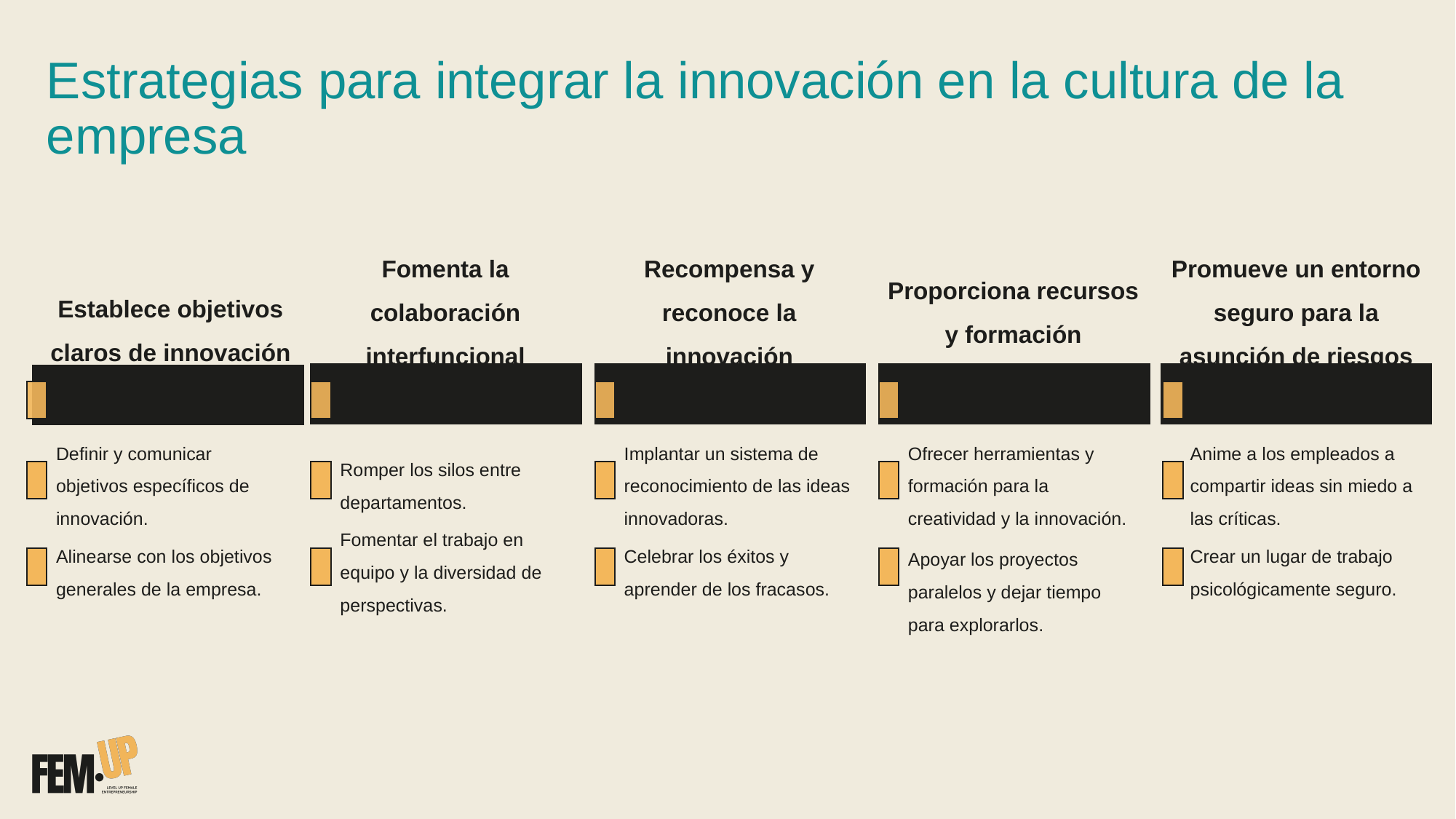

# Estrategias para integrar la innovación en la cultura de la empresa
Establece objetivos claros de innovación
Definir y comunicar objetivos específicos de innovación.
Alinearse con los objetivos generales de la empresa.
Fomenta la colaboración interfuncional
Romper los silos entre departamentos.
Fomentar el trabajo en equipo y la diversidad de perspectivas.
Recompensa y reconoce la innovación
Implantar un sistema de reconocimiento de las ideas innovadoras.
Celebrar los éxitos y aprender de los fracasos.
Proporciona recursos y formación
Ofrecer herramientas y formación para la creatividad y la innovación.
Apoyar los proyectos paralelos y dejar tiempo para explorarlos.
Promueve un entorno seguro para la asunción de riesgos
Anime a los empleados a compartir ideas sin miedo a las críticas.
Crear un lugar de trabajo psicológicamente seguro.